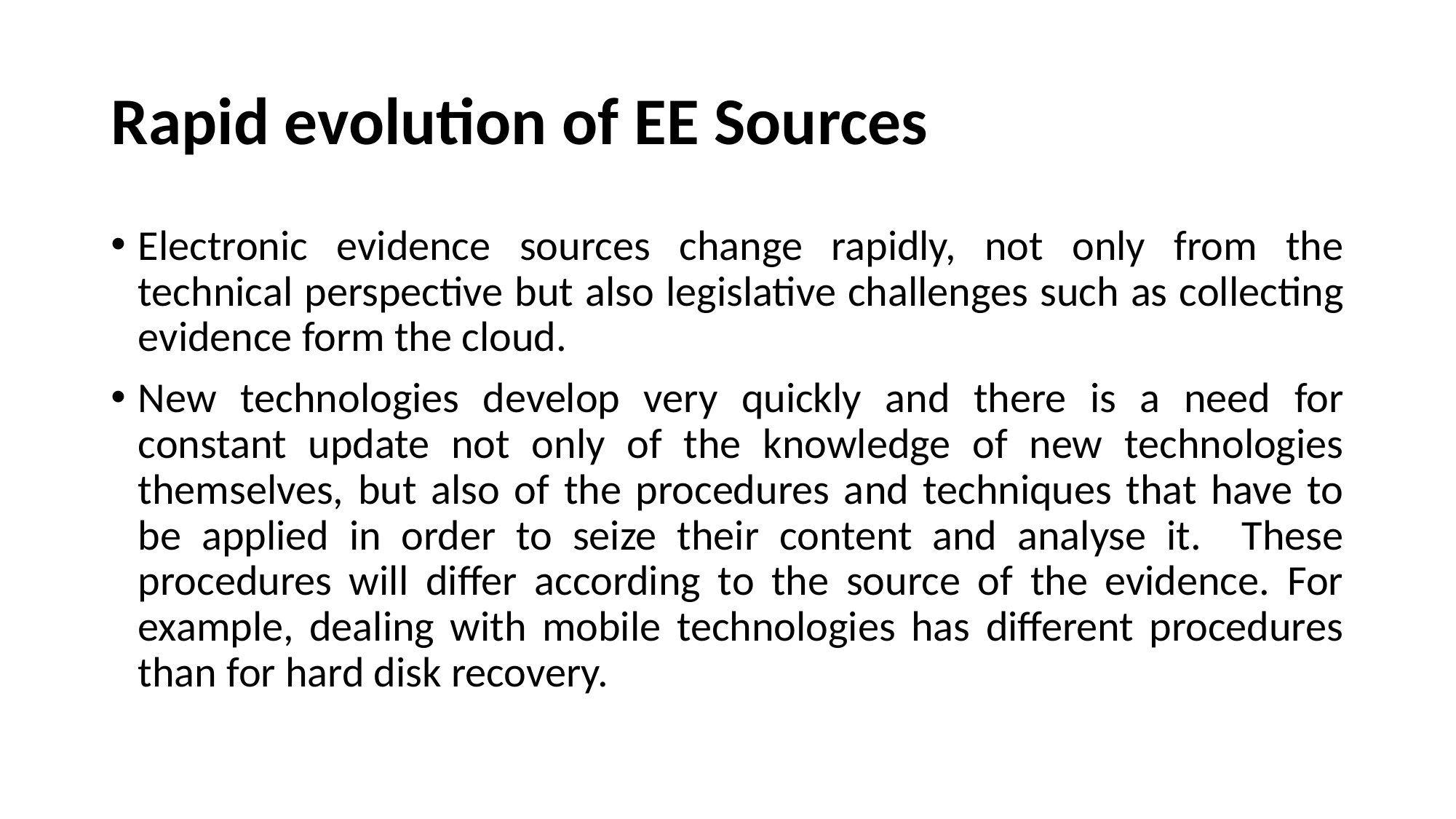

# Rapid evolution of EE Sources
Electronic evidence sources change rapidly, not only from the technical perspective but also legislative challenges such as collecting evidence form the cloud.
New technologies develop very quickly and there is a need for constant update not only of the knowledge of new technologies themselves, but also of the procedures and techniques that have to be applied in order to seize their content and analyse it.  These procedures will differ according to the source of the evidence. For example, dealing with mobile technologies has different procedures than for hard disk recovery.